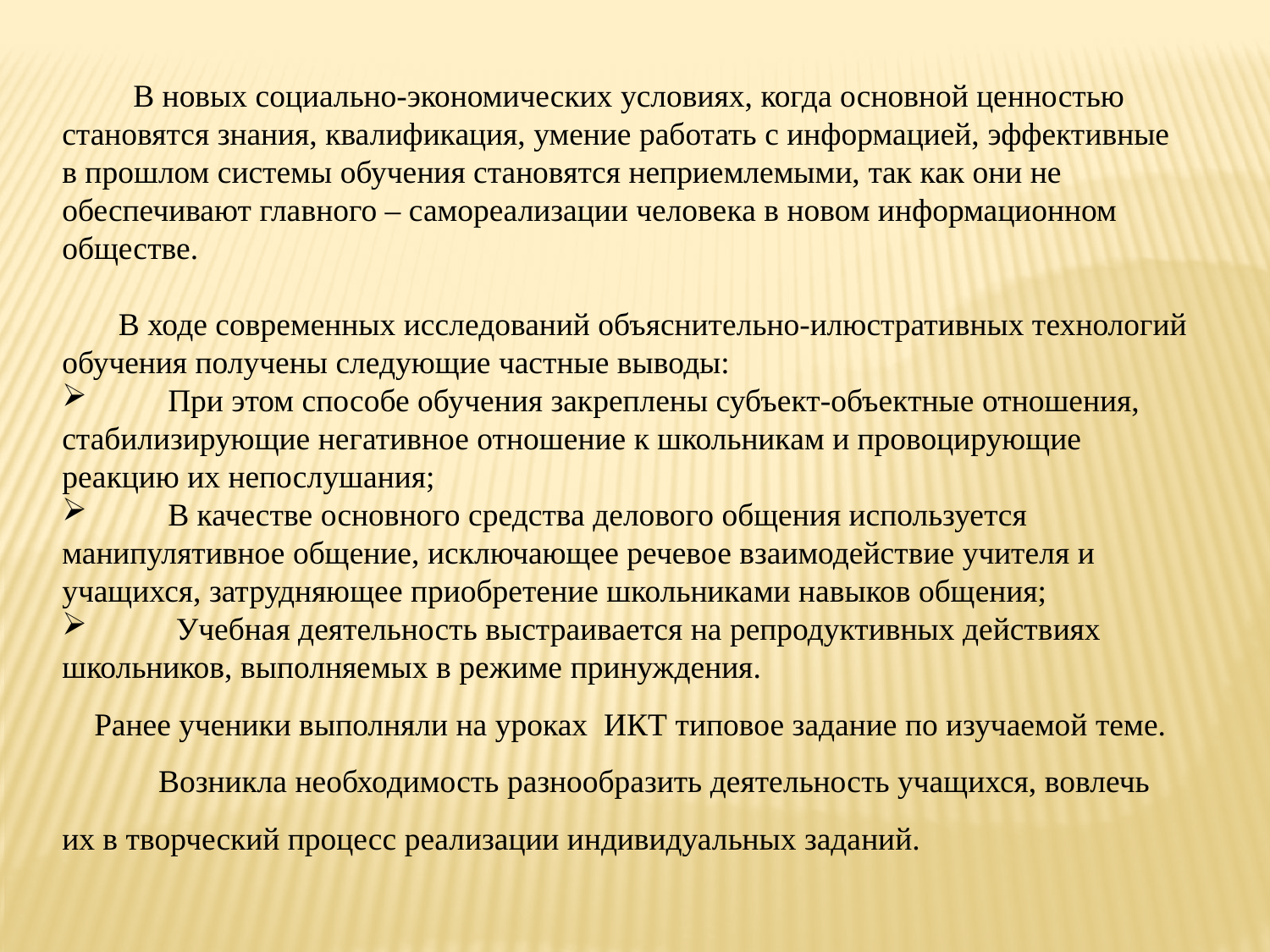

В новых социально-экономических условиях, когда основной ценностью становятся знания, квалификация, умение работать с информацией, эффективные в прошлом системы обучения становятся неприемлемыми, так как они не обеспечивают главного – самореализации человека в новом информационном обществе.

       В ходе современных исследований объяснительно-илюстративных технологий обучения получены следующие частные выводы:
          При этом способе обучения закреплены субъект-объектные отношения, стабилизирующие негативное отношение к школьникам и провоцирующие реакцию их непослушания;
          В качестве основного средства делового общения используется манипулятивное общение, исключающее речевое взаимодействие учителя и учащихся, затрудняющее приобретение школьниками навыков общения;
           Учебная деятельность выстраивается на репродуктивных действиях школьников, выполняемых в режиме принуждения.
    Ранее ученики выполняли на уроках  ИКТ типовое задание по изучаемой теме.               Возникла необходимость разнообразить деятельность учащихся, вовлечь их в творческий процесс реализации индивидуальных заданий.